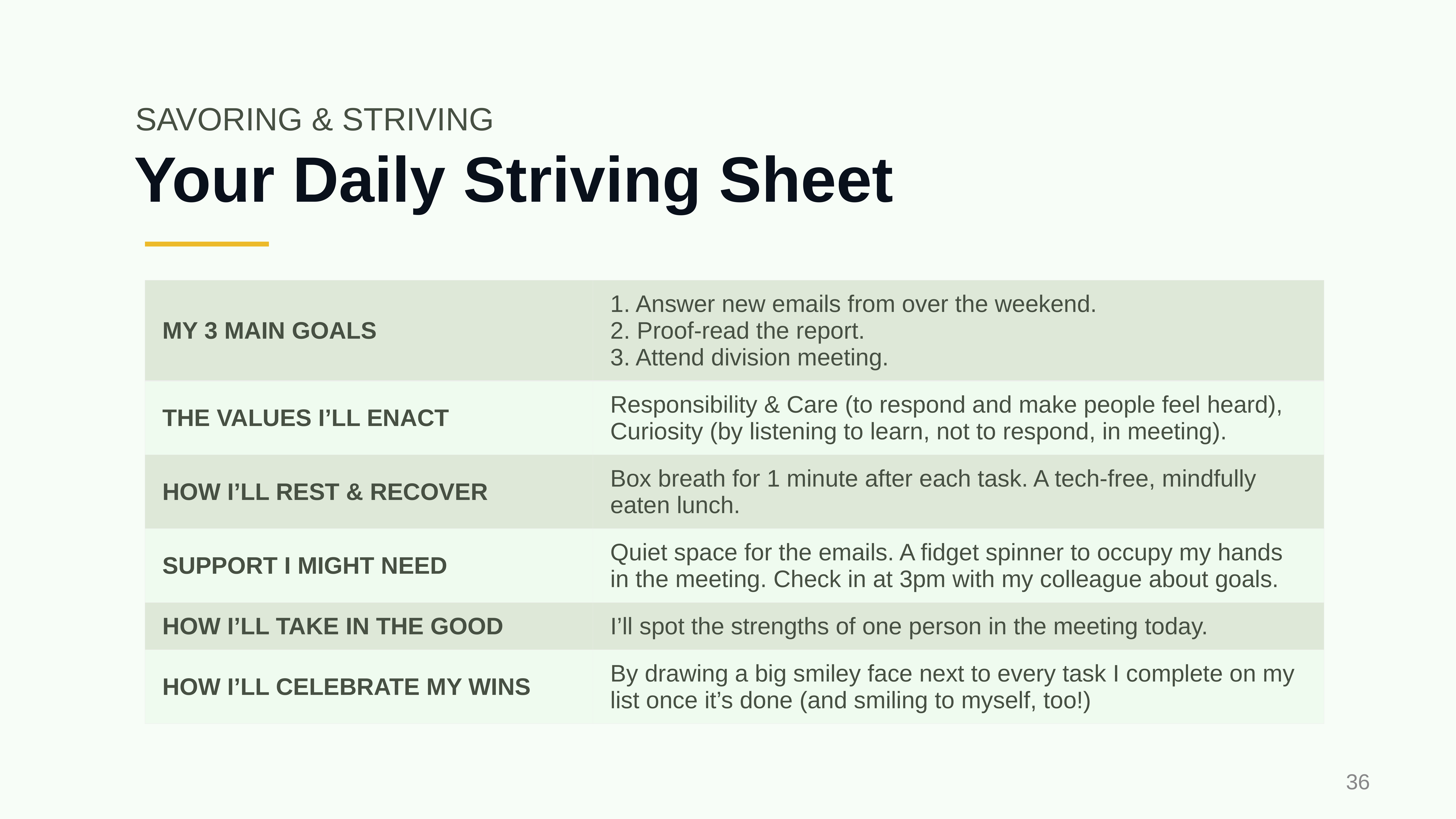

SAVORING & STRIVING
# Your Daily Striving Sheet

| MY 3 MAIN GOALS | 1. Answer new emails from over the weekend. 2. Proof-read the report. 3. Attend division meeting. |
| --- | --- |
| THE VALUES I’LL ENACT | Responsibility & Care (to respond and make people feel heard), Curiosity (by listening to learn, not to respond, in meeting). |
| HOW I’LL REST & RECOVER | Box breath for 1 minute after each task. A tech-free, mindfully eaten lunch. |
| SUPPORT I MIGHT NEED | Quiet space for the emails. A fidget spinner to occupy my hands in the meeting. Check in at 3pm with my colleague about goals. |
| HOW I’LL TAKE IN THE GOOD | I’ll spot the strengths of one person in the meeting today. |
| HOW I’LL CELEBRATE MY WINS | By drawing a big smiley face next to every task I complete on my list once it’s done (and smiling to myself, too!) |
36